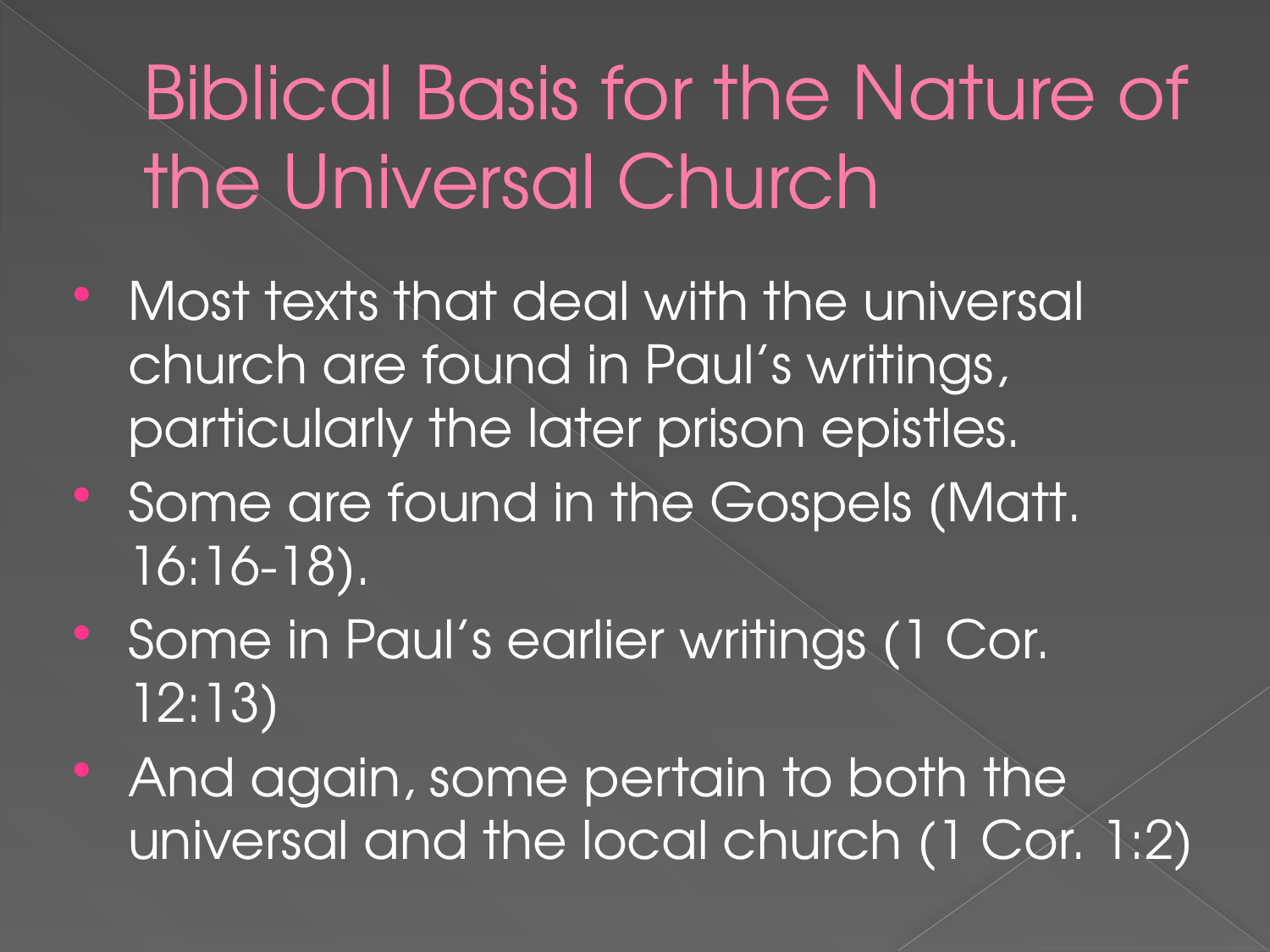

# Biblical Basis for the Nature of the Universal Church
Most texts that deal with the universal church are found in Paul’s writings, particularly the later prison epistles.
Some are found in the Gospels (Matt. 16:16-18).
Some in Paul’s earlier writings (1 Cor. 12:13)
And again, some pertain to both the universal and the local church (1 Cor. 1:2)